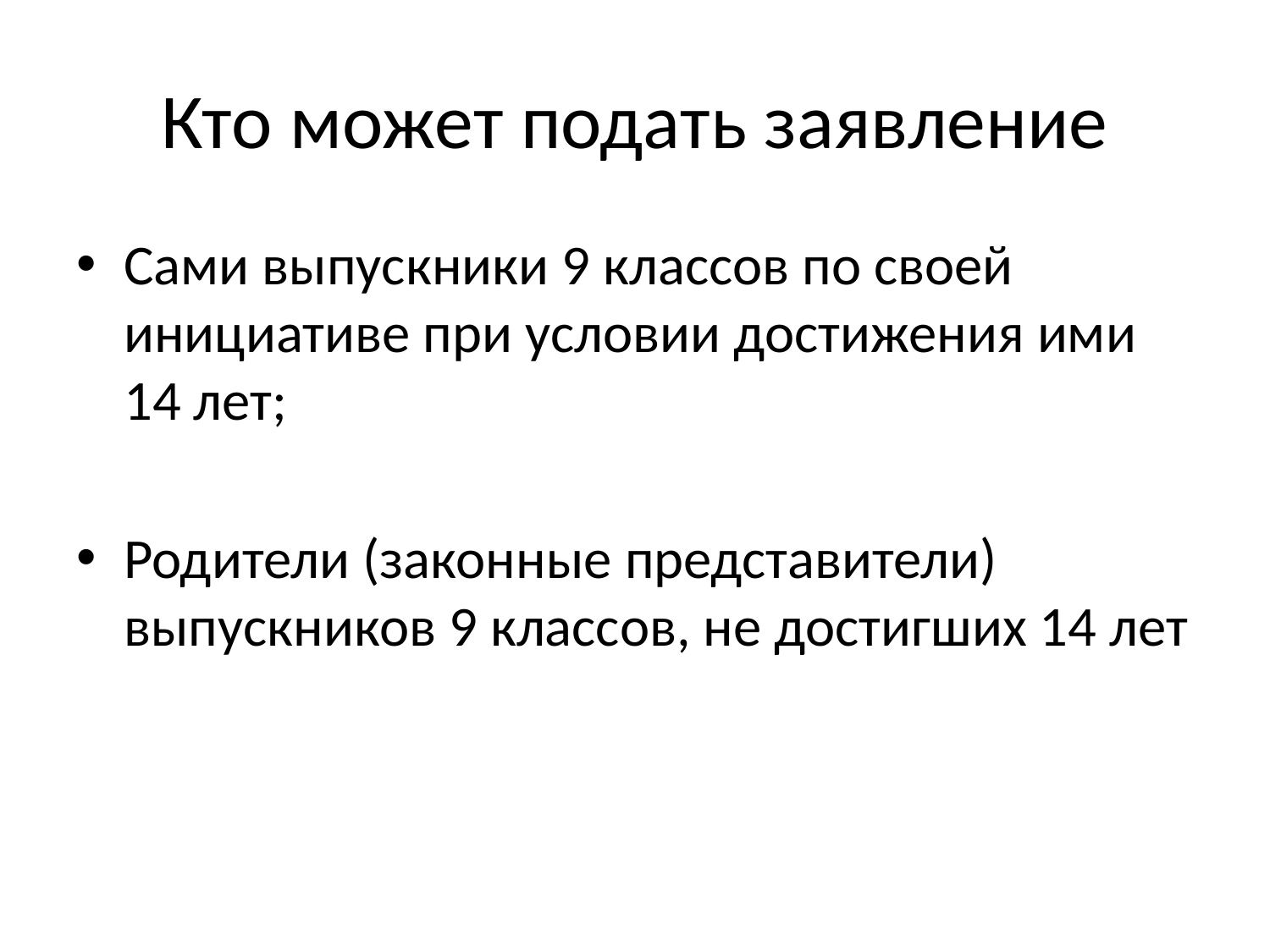

# Кто может подать заявление
Сами выпускники 9 классов по своей инициативе при условии достижения ими 14 лет;

Родители (законные представители) выпускников 9 классов, не достигших 14 лет